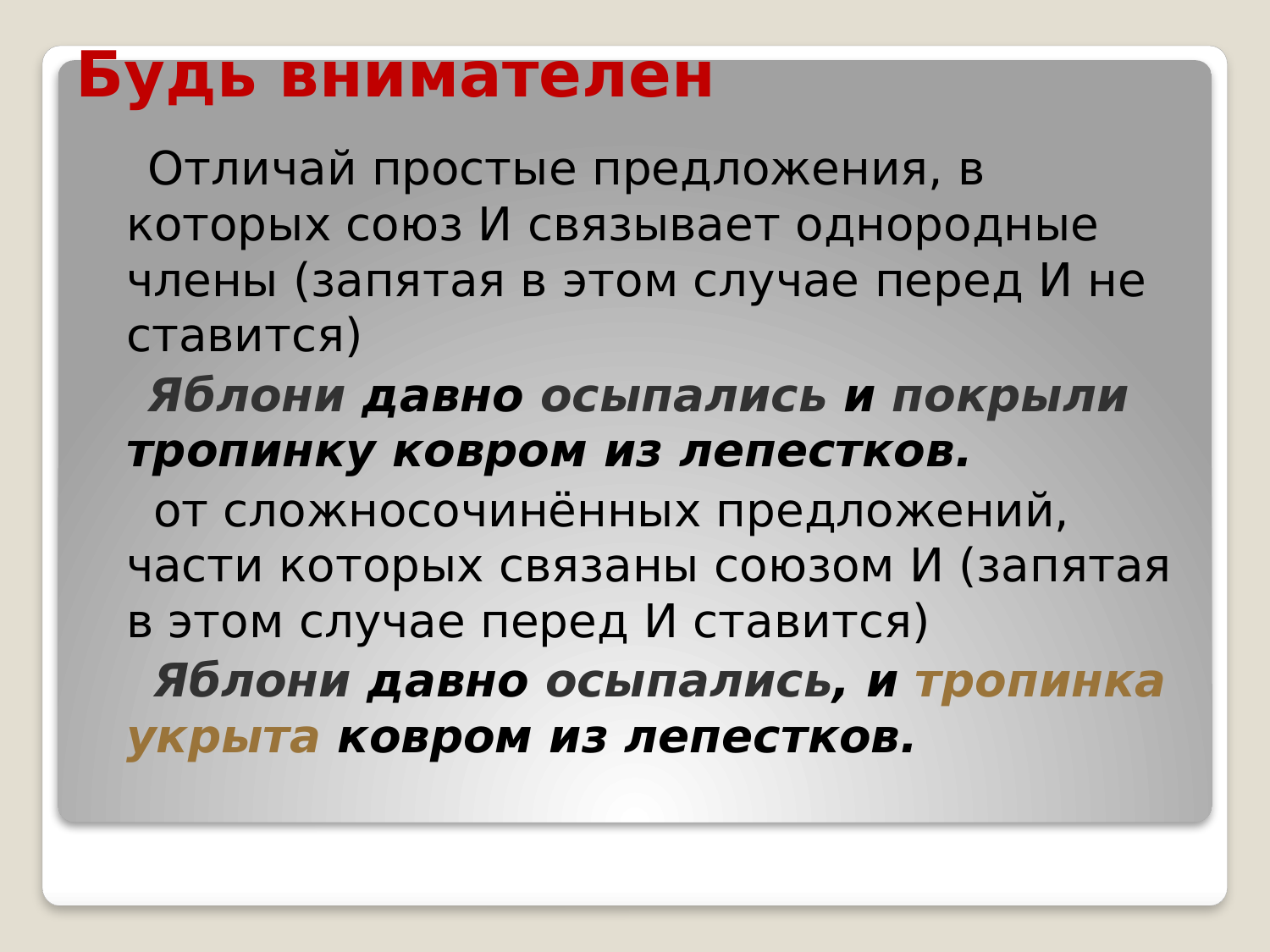

# Будь внимателен
    Отличай простые предложения, в которых союз И связывает однородные члены (запятая в этом случае перед И не ставится)
    Яблони давно осыпались и покрыли  тропинку ковром из лепестков.
    от сложносочинённых предложений, части которых связаны союзом И (запятая в этом случае перед И ставится)
    Яблони давно осыпались, и тропинка укрыта ковром из лепестков.